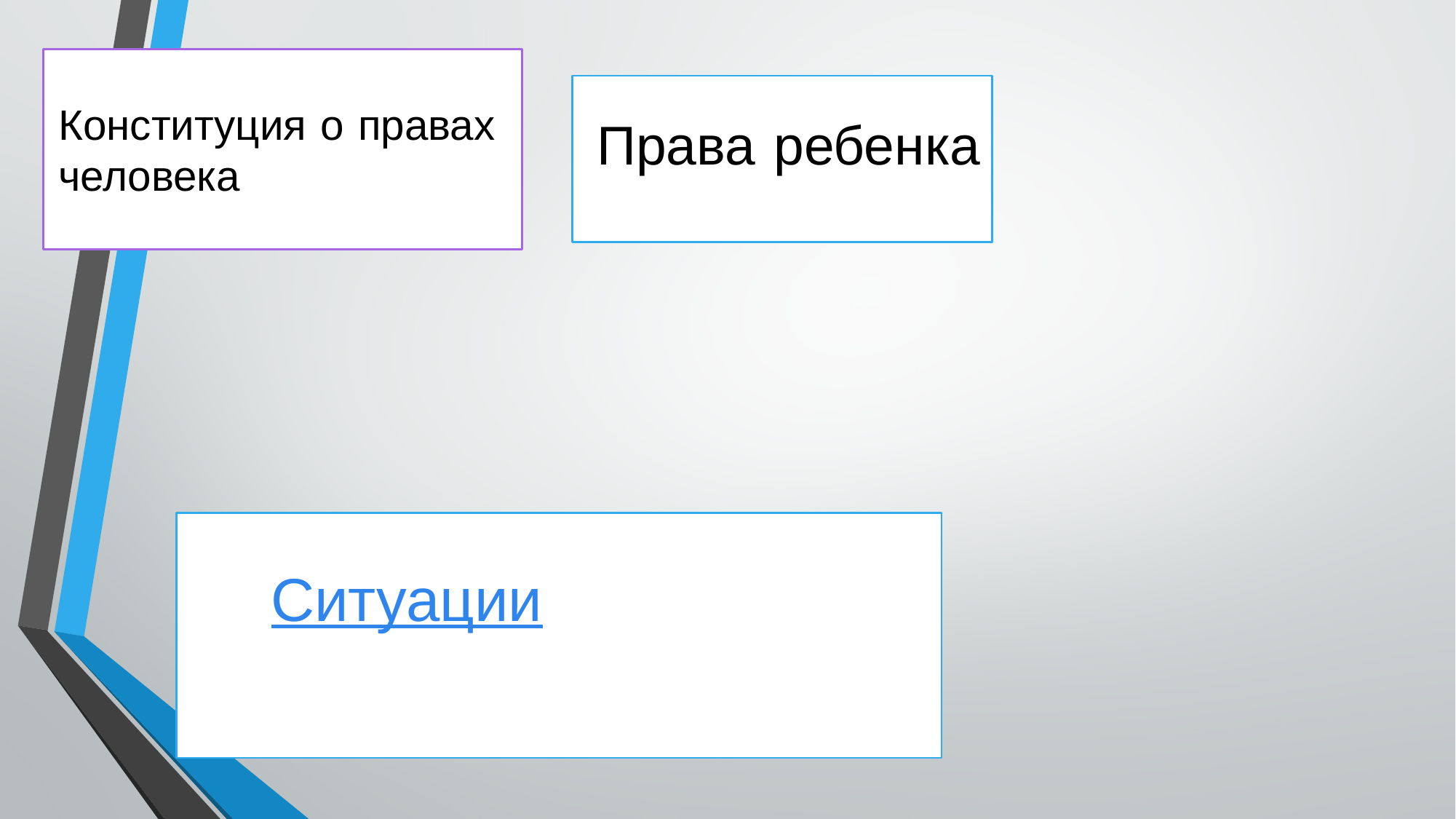

Конституция о правах человека
Права ребенка

Ситуации